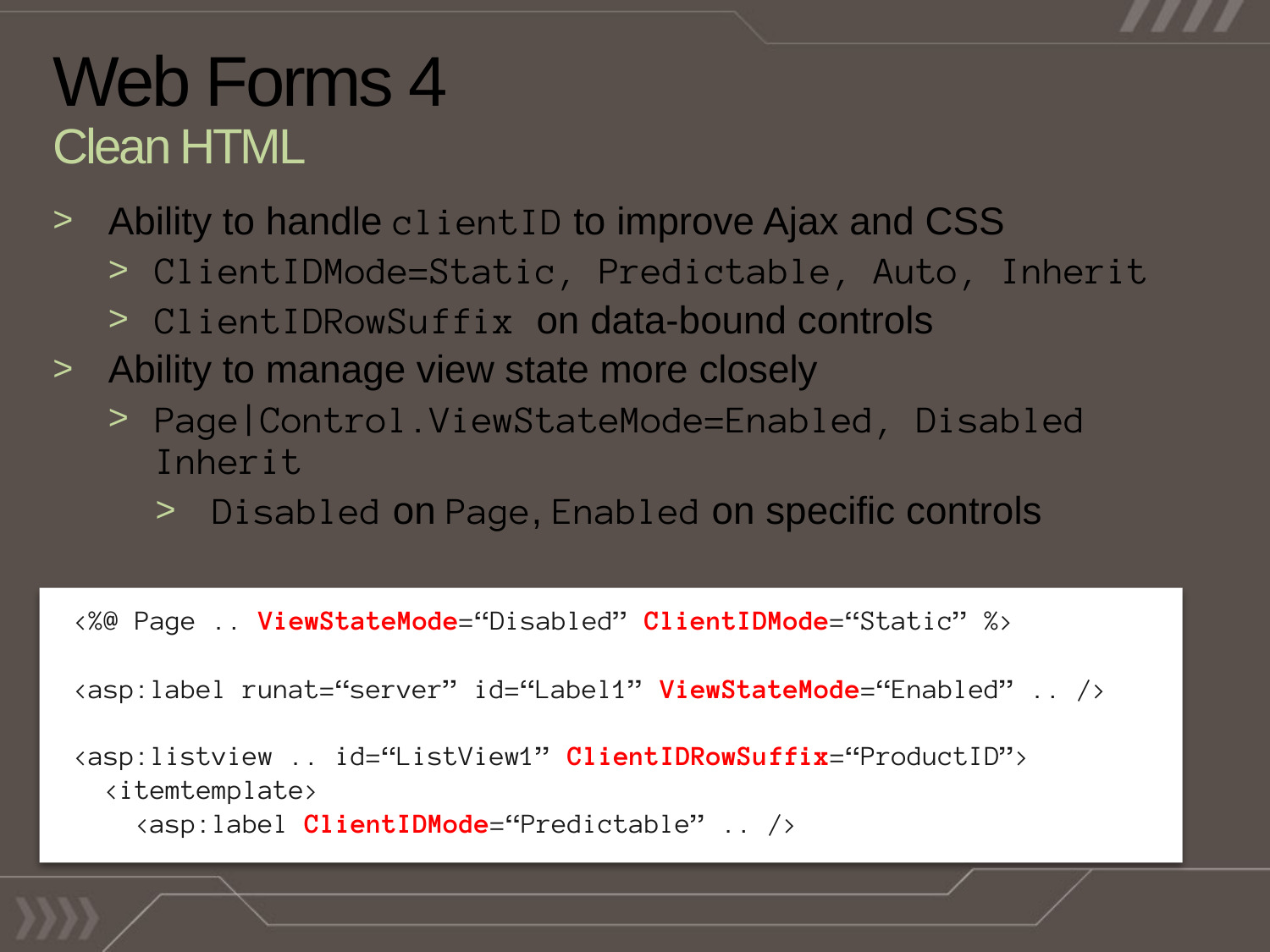

# Web Forms 4 Clean HTML
Ability to handle clientID to improve Ajax and CSS
ClientIDMode=Static, Predictable, Auto, Inherit
ClientIDRowSuffix on data-bound controls
Ability to manage view state more closely
Page|Control.ViewStateMode=Enabled, Disabled Inherit
Disabled on Page, Enabled on specific controls

<%@ Page .. ViewStateMode=“Disabled” ClientIDMode=“Static” %>

<asp:label runat=“server” id=“Label1” ViewStateMode=“Enabled” .. />

<asp:listview .. id=“ListView1” ClientIDRowSuffix=“ProductID”>
  <itemtemplate>
    <asp:label ClientIDMode=“Predictable” .. />